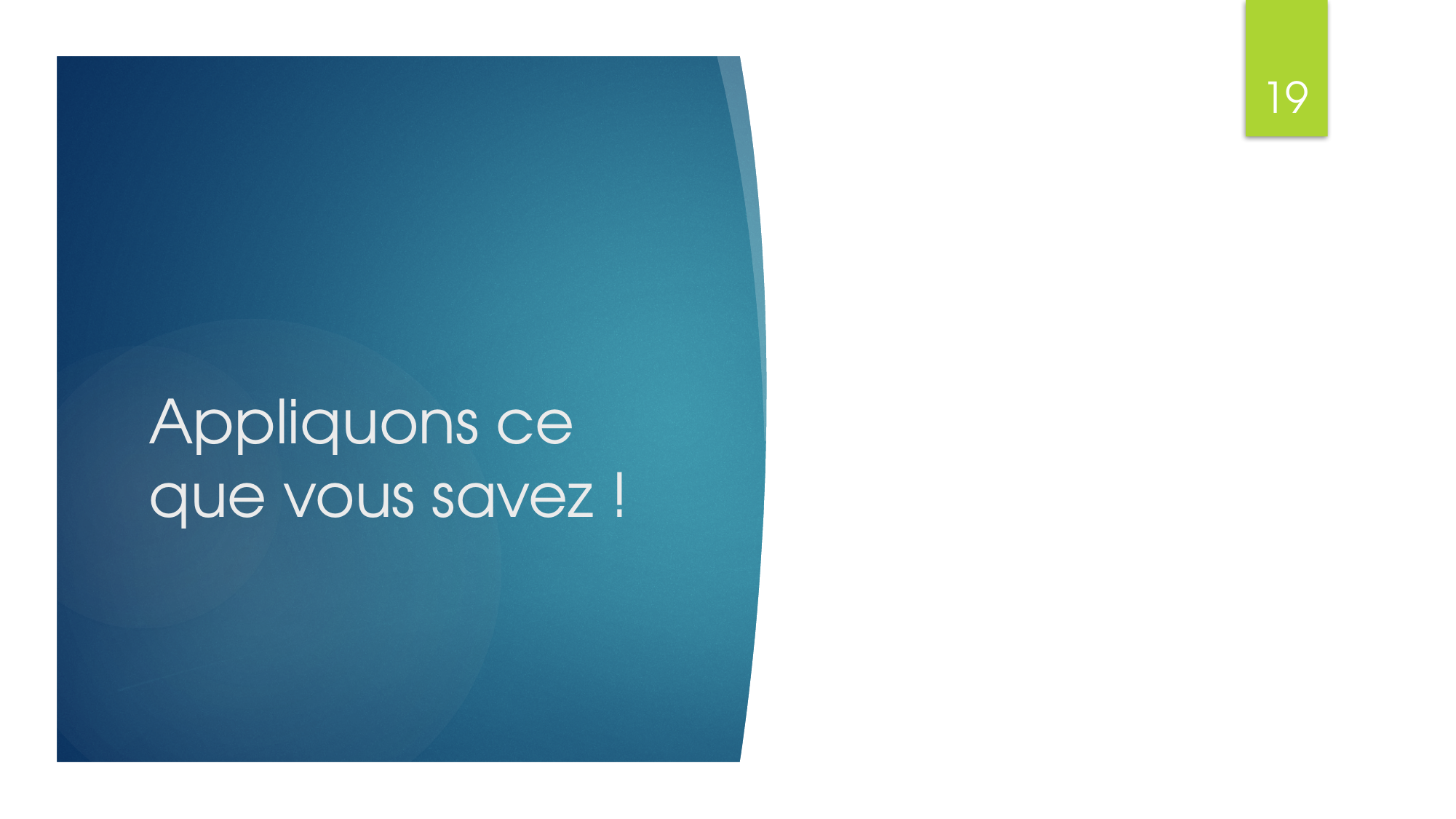

19

# Appliquons ce que vous savez !